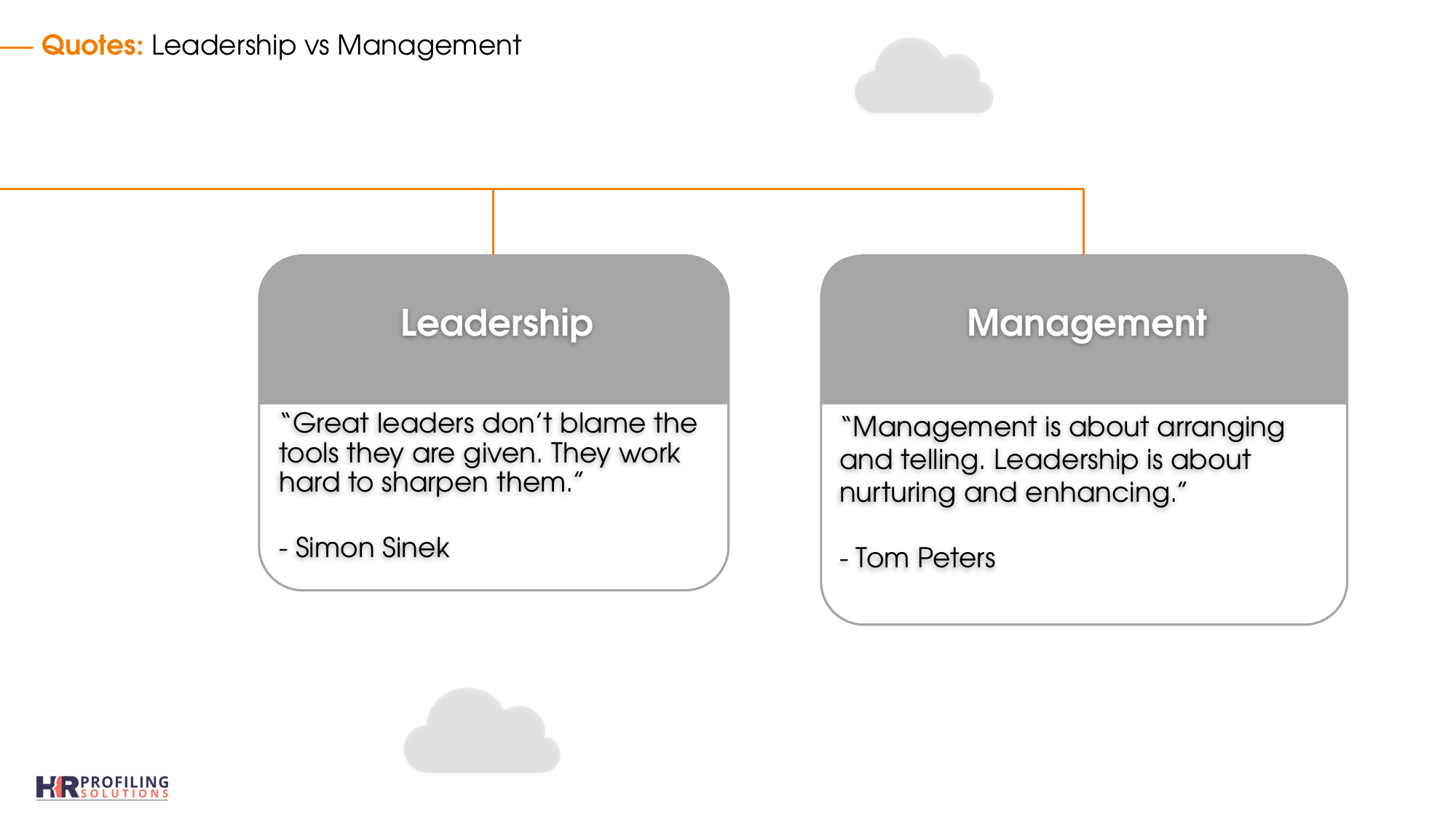

Quotes: Leadership vs Management

Leadership
“Great leaders don’t blame the tools they are given. They work hard to sharpen them.”
- Simon Sinek

Management
“Management is about arranging and telling. Leadership is about nurturing and enhancing.”
- Tom Peters